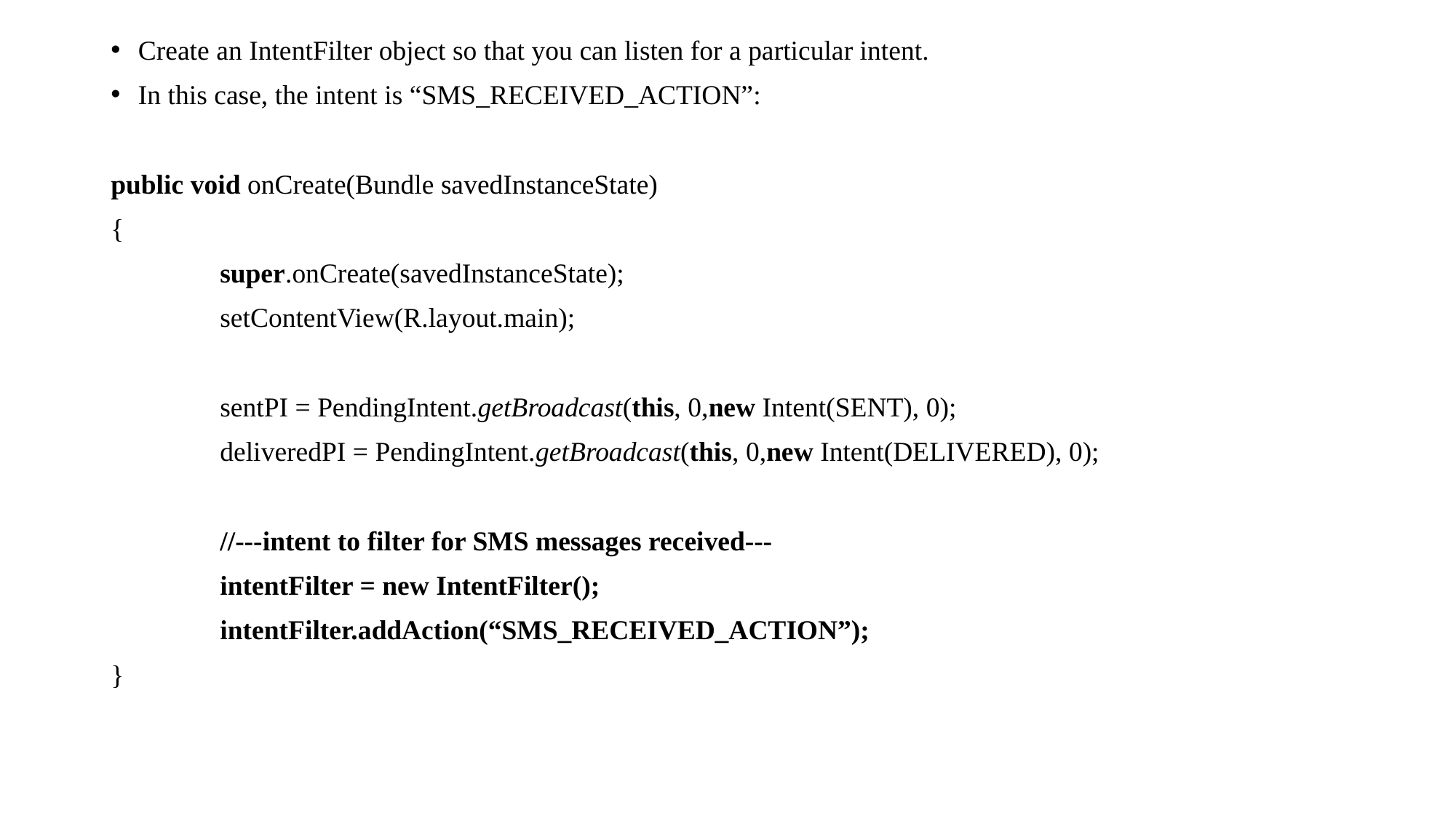

Create an IntentFilter object so that you can listen for a particular intent.
In this case, the intent is “SMS_RECEIVED_ACTION”:

public void onCreate(Bundle savedInstanceState)
{
	super.onCreate(savedInstanceState);
	setContentView(R.layout.main);

	sentPI = PendingIntent.getBroadcast(this, 0,new Intent(SENT), 0);
	deliveredPI = PendingIntent.getBroadcast(this, 0,new Intent(DELIVERED), 0);

	//---intent to filter for SMS messages received---
	intentFilter = new IntentFilter();
	intentFilter.addAction(“SMS_RECEIVED_ACTION”);
}